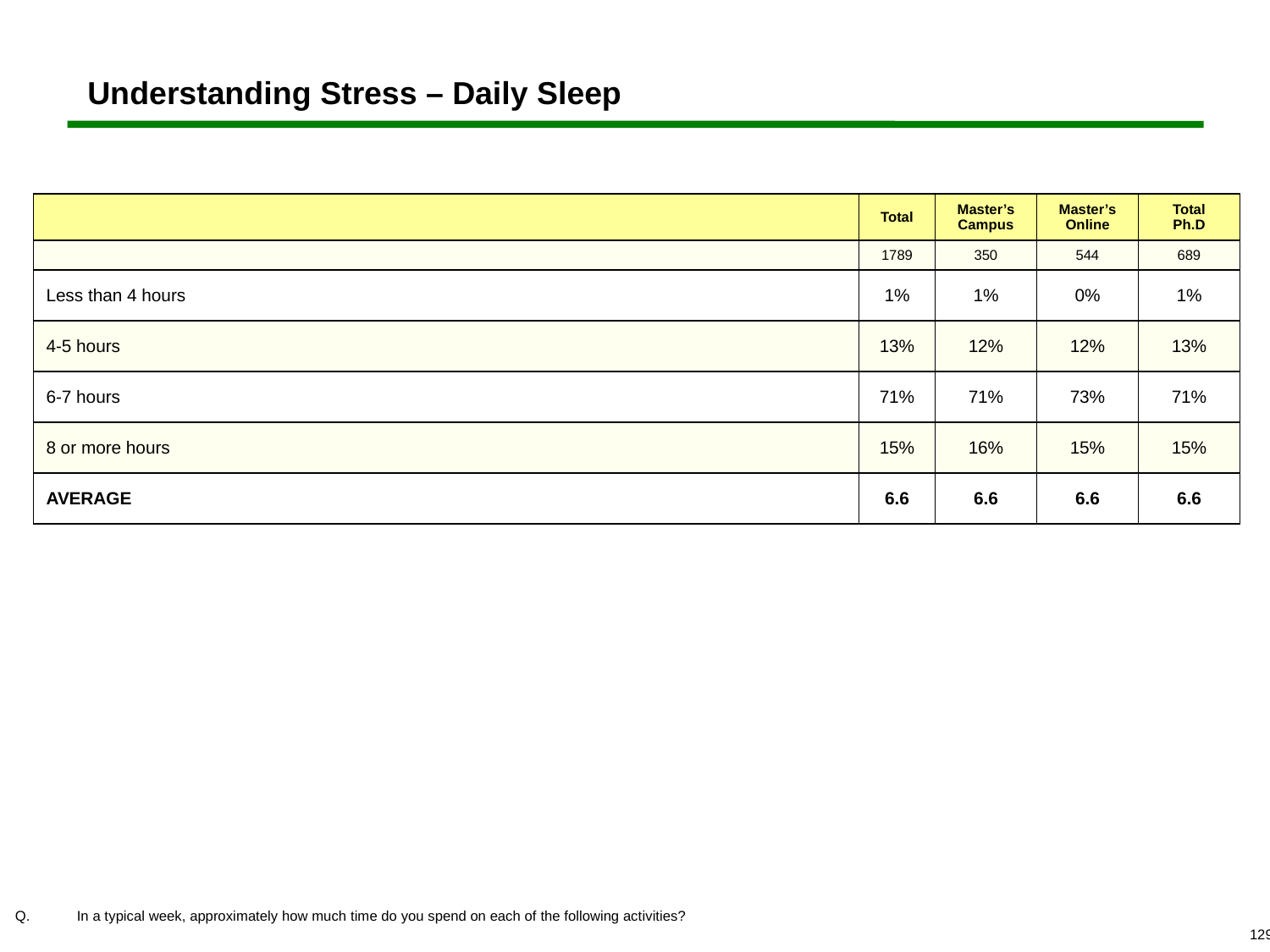

# Understanding Stress – Daily Sleep
|  | Total | Master’s Campus | Master’s Online | Total Ph.D |
| --- | --- | --- | --- | --- |
|  | 1789 | 350 | 544 | 689 |
| Less than 4 hours | 1% | 1% | 0% | 1% |
| 4-5 hours | 13% | 12% | 12% | 13% |
| 6-7 hours | 71% | 71% | 73% | 71% |
| 8 or more hours | 15% | 16% | 15% | 15% |
| AVERAGE | 6.6 | 6.6 | 6.6 | 6.6 |
 	In a typical week, approximately how much time do you spend on each of the following activities?